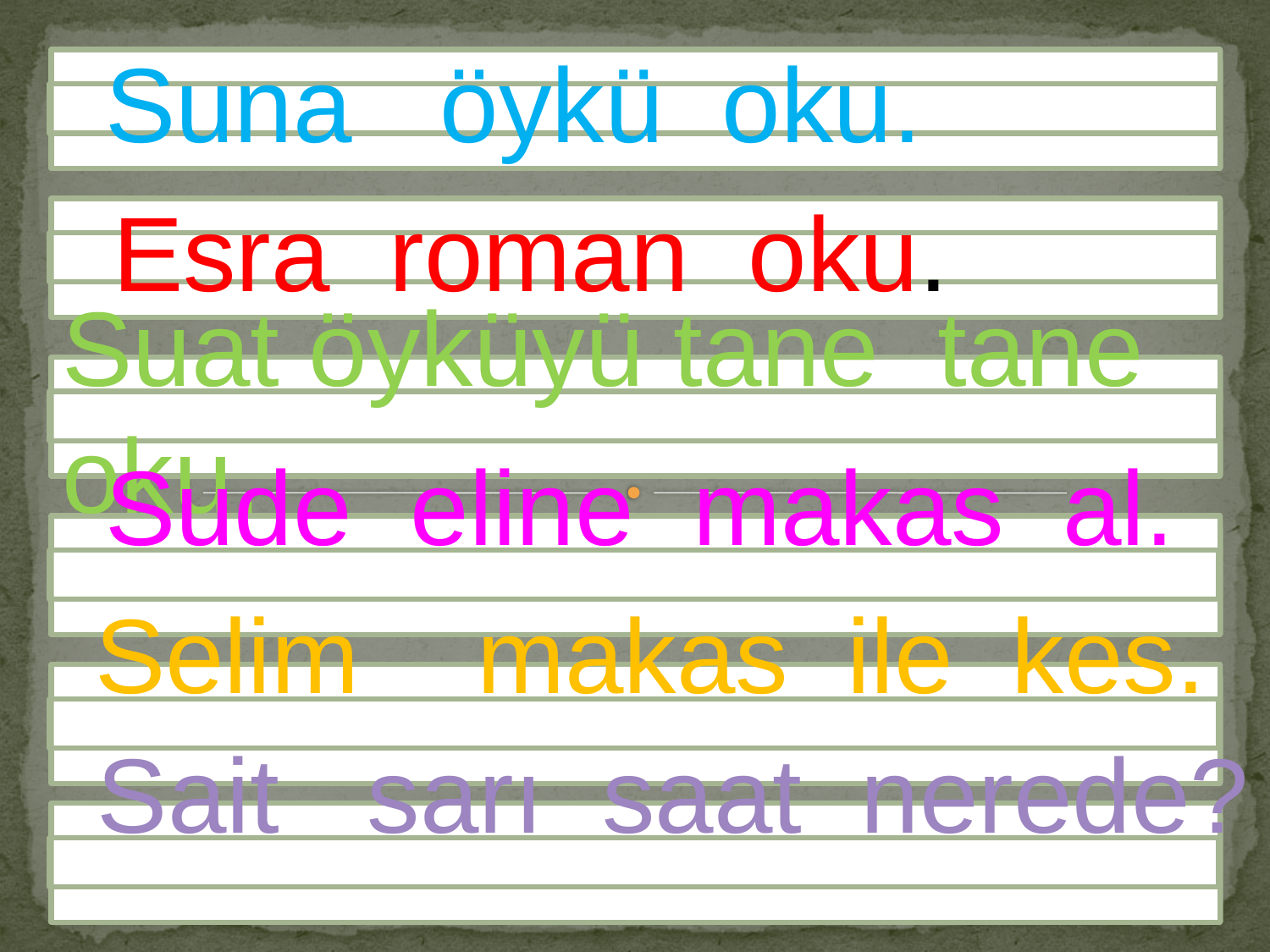

Suna   öykü  oku.

    Esra  roman  oku.

Suat öyküyü tane  tane oku.

   Sude  eline  makas  al.

   Selim    makas  ile  kes.

  Sait   sarı  saat  nerede?